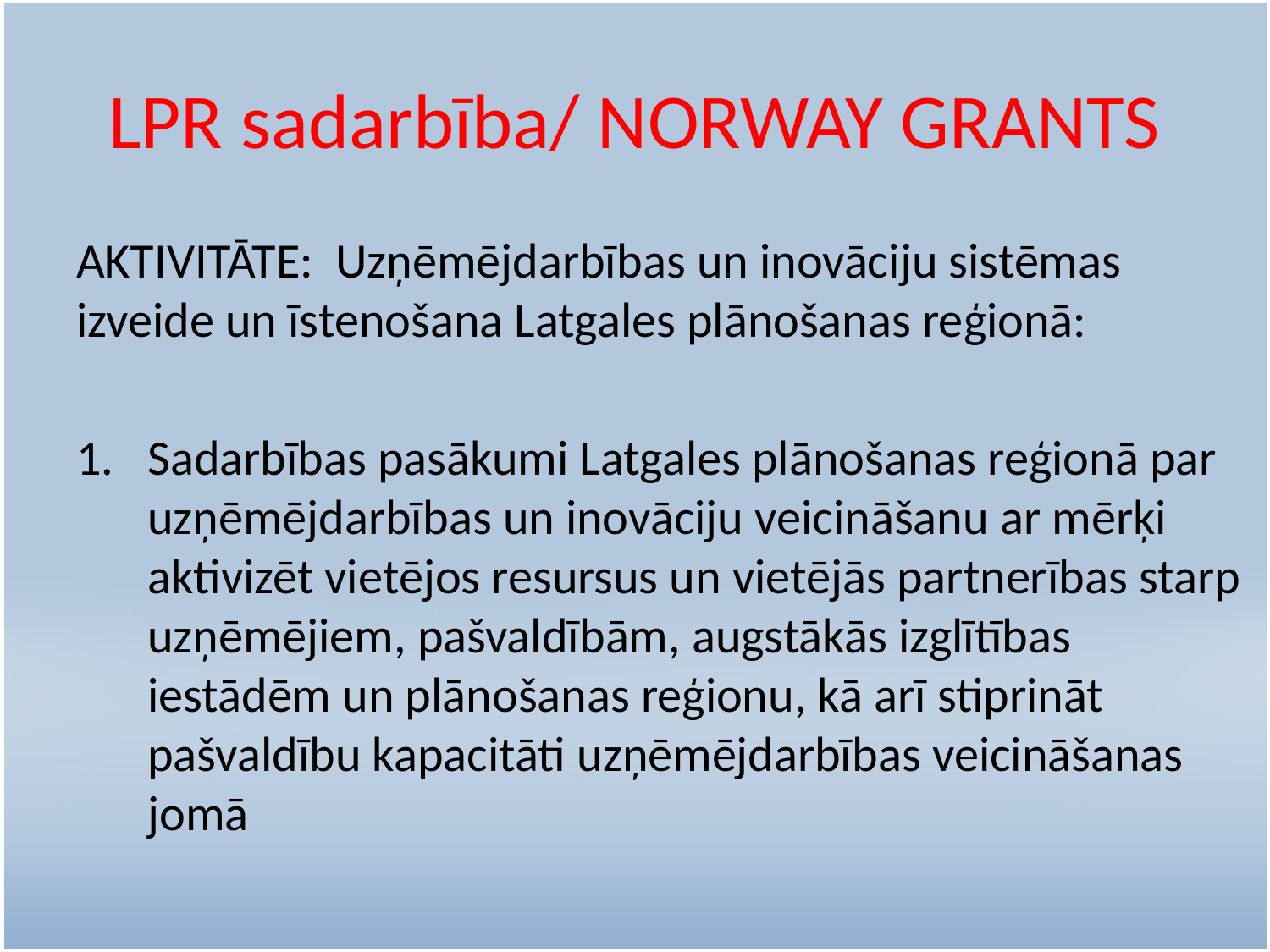

# LPR sadarbība/ NORWAY GRANTS
AKTIVITĀTE:  Uzņēmējdarbības un inovāciju sistēmas izveide un īstenošana Latgales plānošanas reģionā:

Sadarbības pasākumi Latgales plānošanas reģionā par uzņēmējdarbības un inovāciju veicināšanu ar mērķi aktivizēt vietējos resursus un vietējās partnerības starp uzņēmējiem, pašvaldībām, augstākās izglītības iestādēm un plānošanas reģionu, kā arī stiprināt pašvaldību kapacitāti uzņēmējdarbības veicināšanas jomā